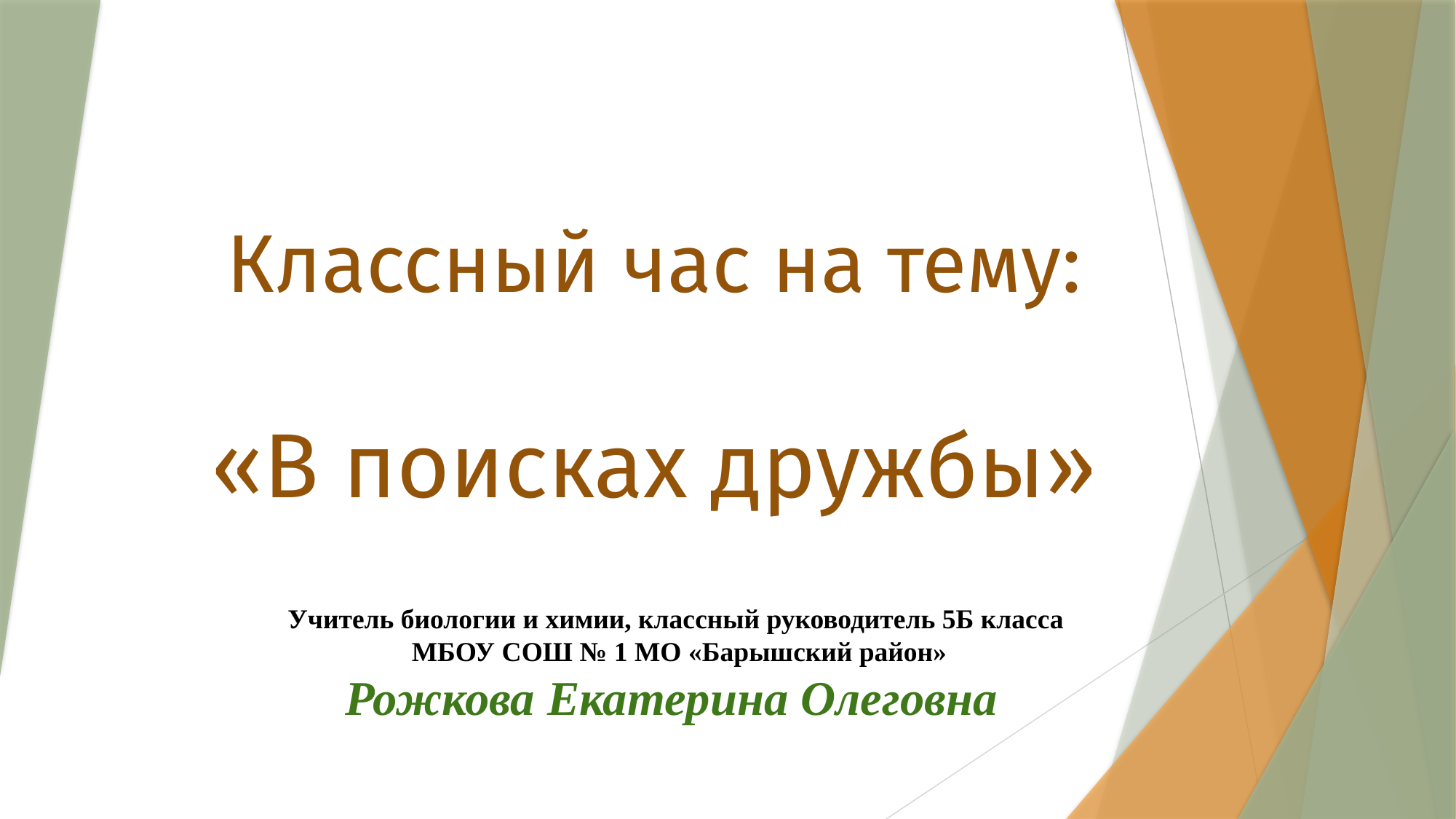

# Классный час на тему: «В поисках дружбы»

Учитель биологии и химии, классный руководитель 5Б класса
МБОУ СОШ № 1 МО «Барышский район»
Рожкова Екатерина Олеговна